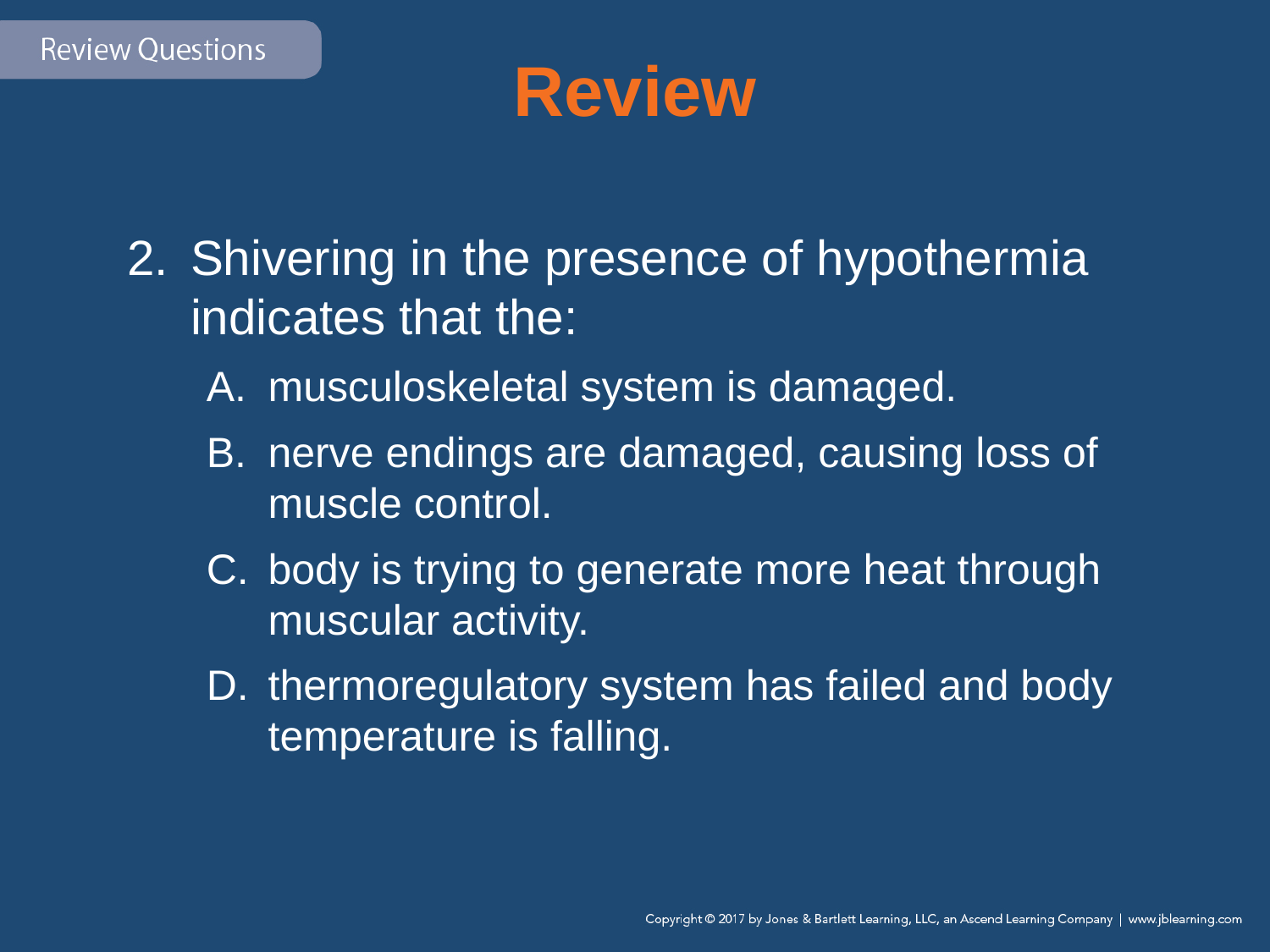

# Review
Shivering in the presence of hypothermia indicates that the:
musculoskeletal system is damaged.
nerve endings are damaged, causing loss of muscle control.
body is trying to generate more heat through muscular activity.
thermoregulatory system has failed and body temperature is falling.